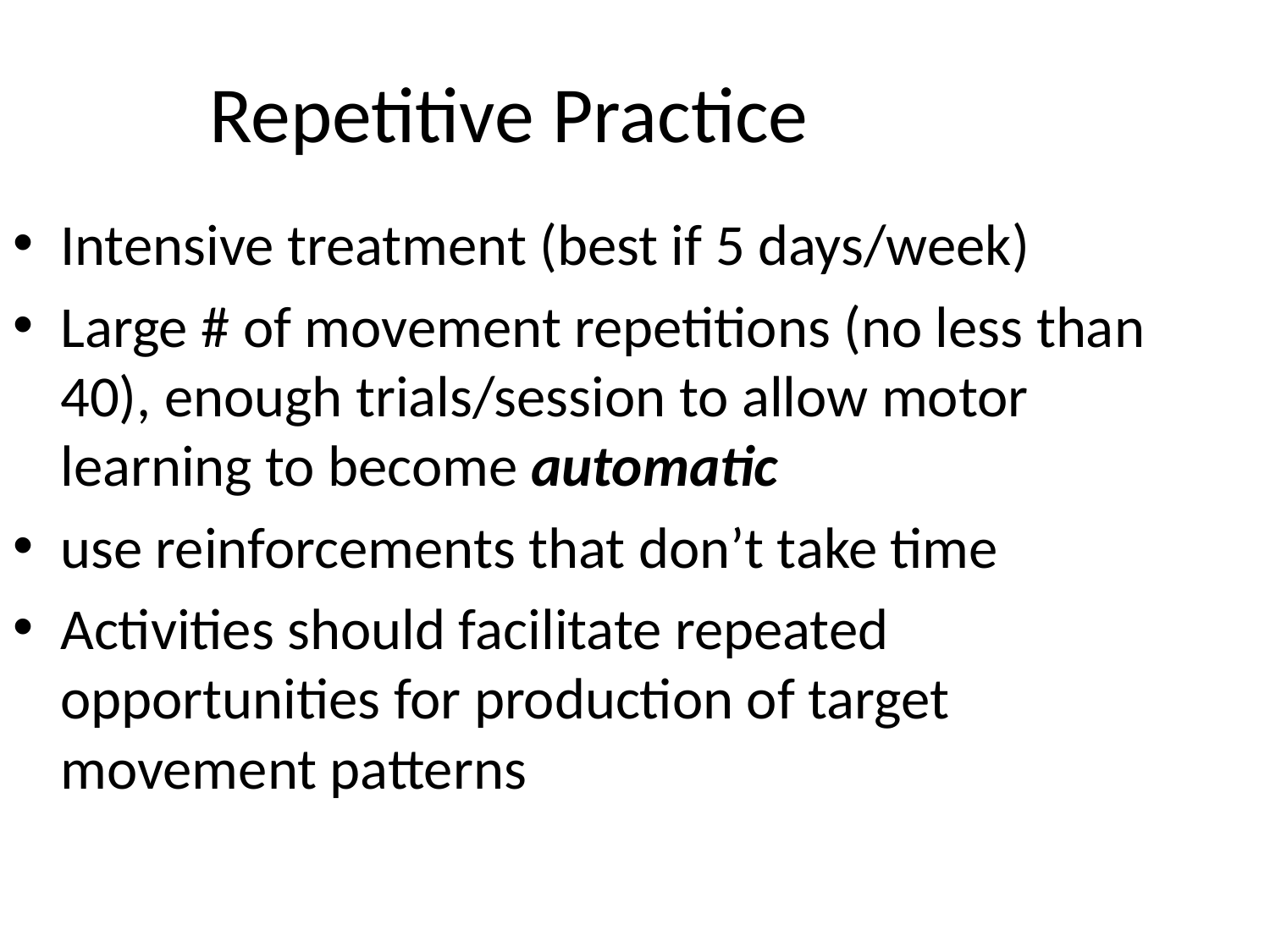

# Repetitive Practice
Intensive treatment (best if 5 days/week)
Large # of movement repetitions (no less than 40), enough trials/session to allow motor learning to become automatic
use reinforcements that don’t take time
Activities should facilitate repeated opportunities for production of target movement patterns